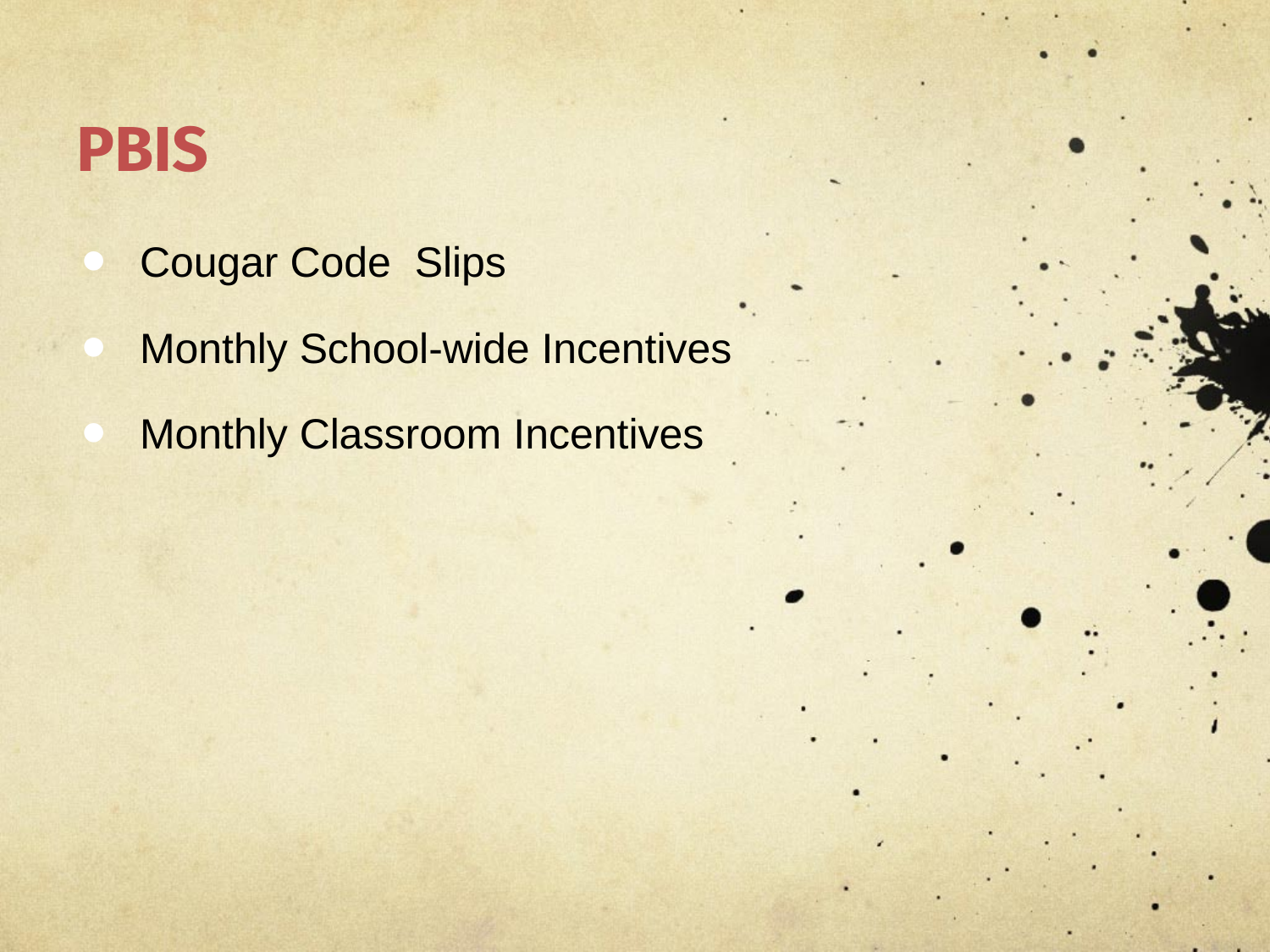

# PBIS
Cougar Code  Slips
Monthly School-wide Incentives
Monthly Classroom Incentives